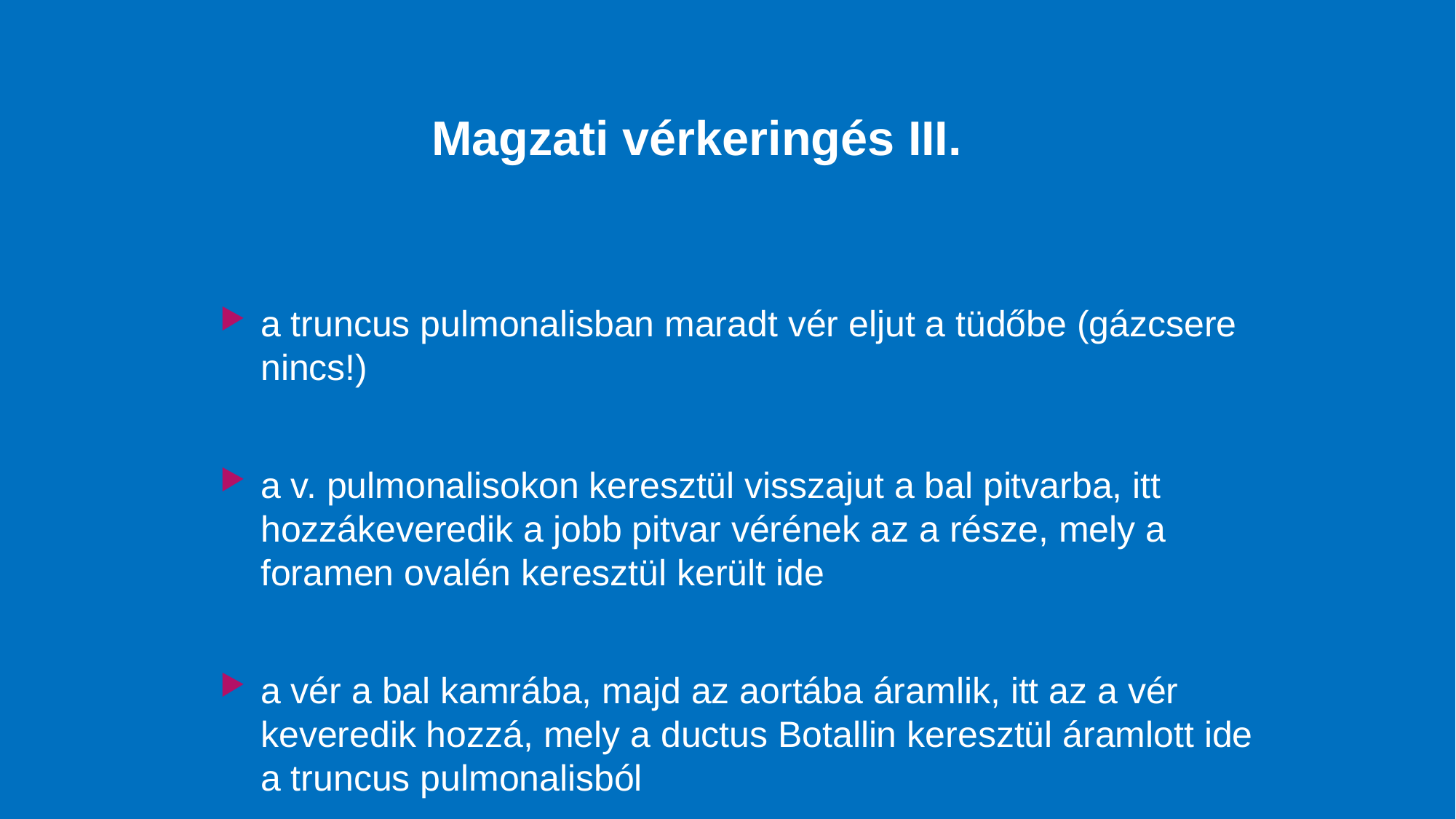

Magzati vérkeringés III.

a truncus pulmonalisban maradt vér eljut a tüdőbe (gázcsere nincs!)

a v. pulmonalisokon keresztül visszajut a bal pitvarba, itt hozzákeveredik a jobb pitvar vérének az a része, mely a foramen ovalén keresztül került ide

a vér a bal kamrába, majd az aortába áramlik, itt az a vér keveredik hozzá, mely a ductus Botallin keresztül áramlott ide a truncus pulmonalisból